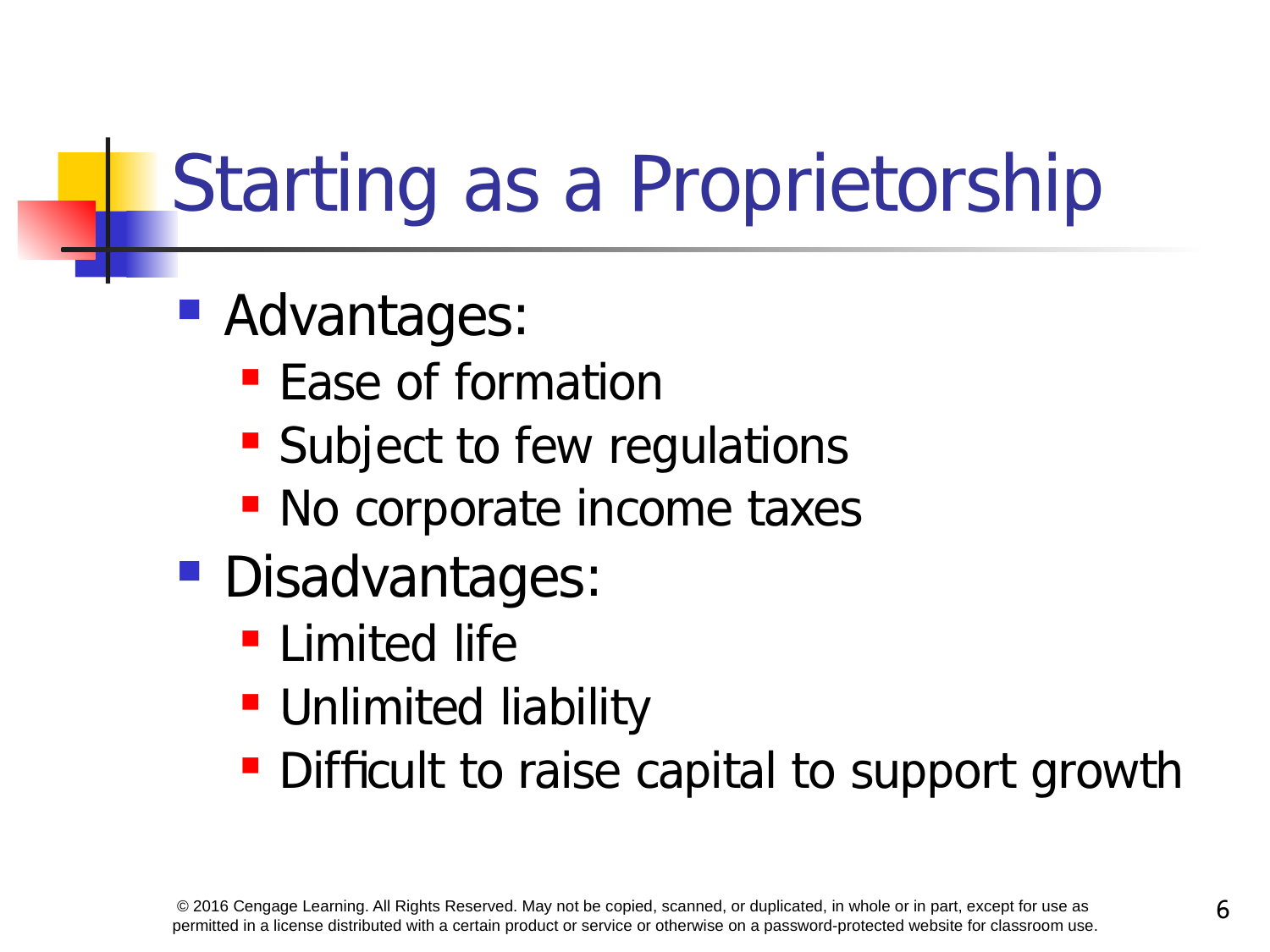

# Starting as a Proprietorship
Advantages:
Ease of formation
Subject to few regulations
No corporate income taxes
Disadvantages:
Limited life
Unlimited liability
Difficult to raise capital to support growth
6